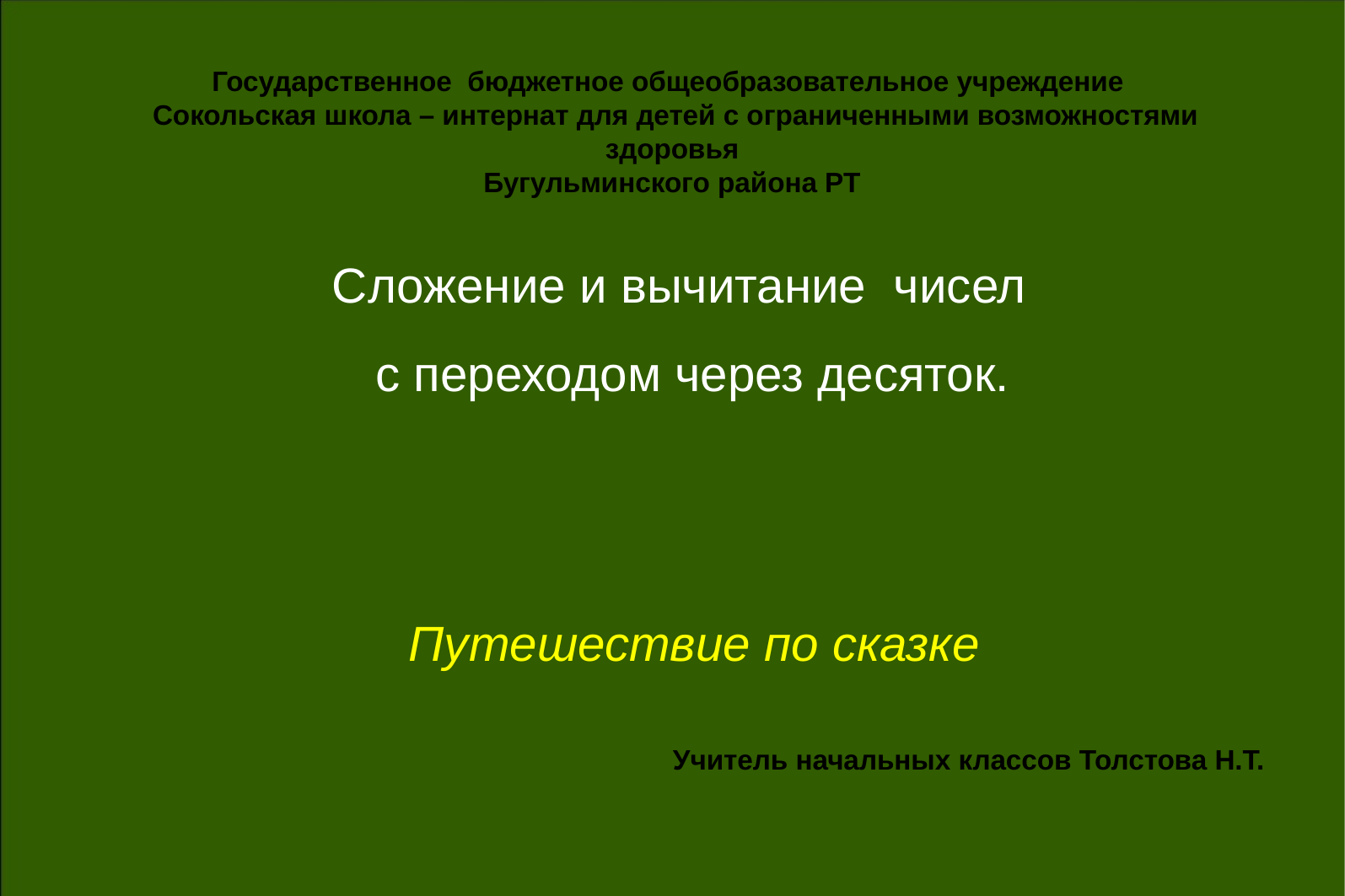

Сложение и вычитание  чисел
   с переходом через десяток.

# Государственное  бюджетное общеобразовательное учреждение Сокольская школа – интернат для детей с ограниченными возможностями здоровья Бугульминского района РТ

Путешествие по сказке

                                 Учитель начальных классов Толстова Н.Т.